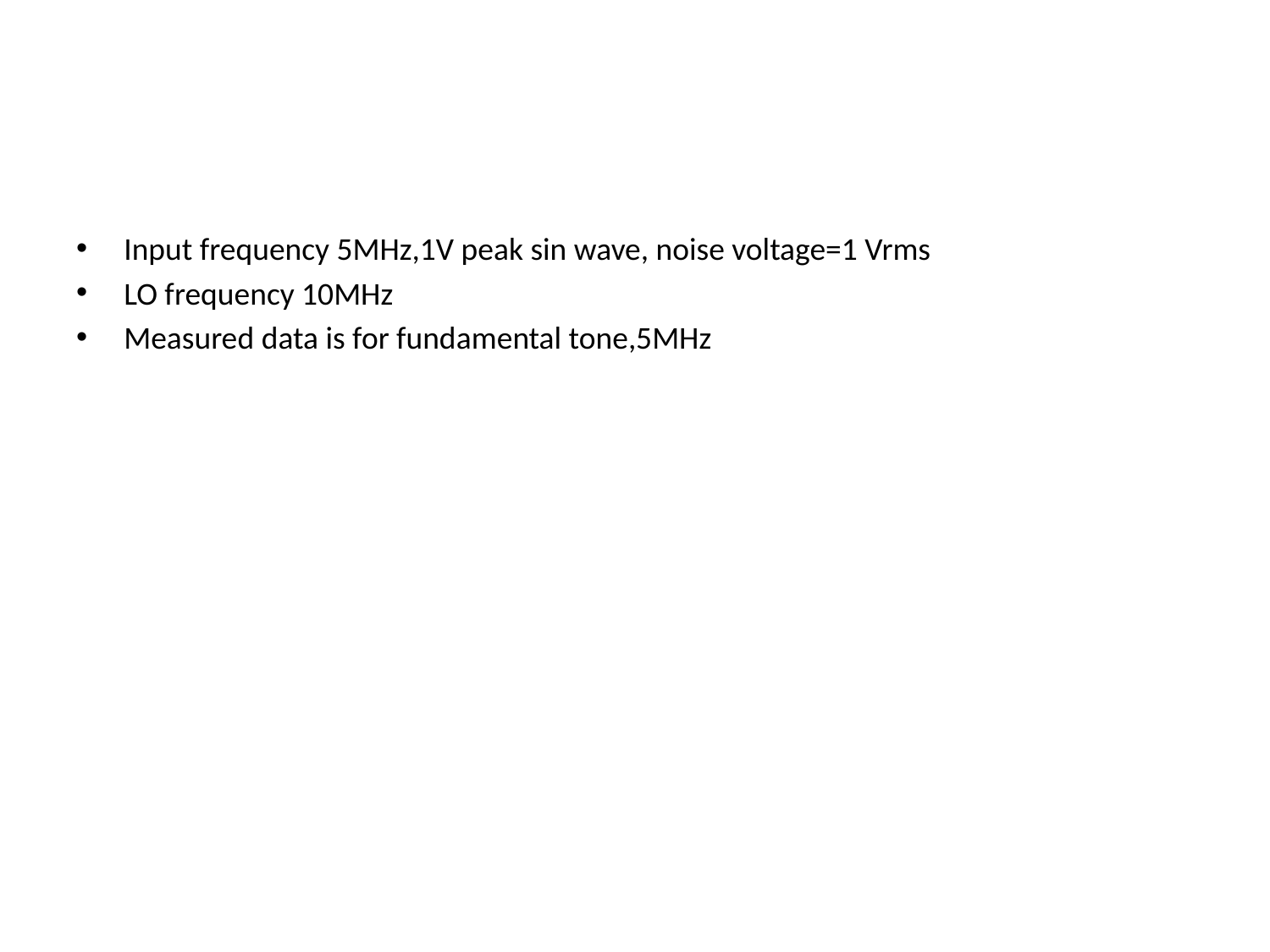

Input frequency 5MHz,1V peak sin wave, noise voltage=1 Vrms
LO frequency 10MHz
Measured data is for fundamental tone,5MHz